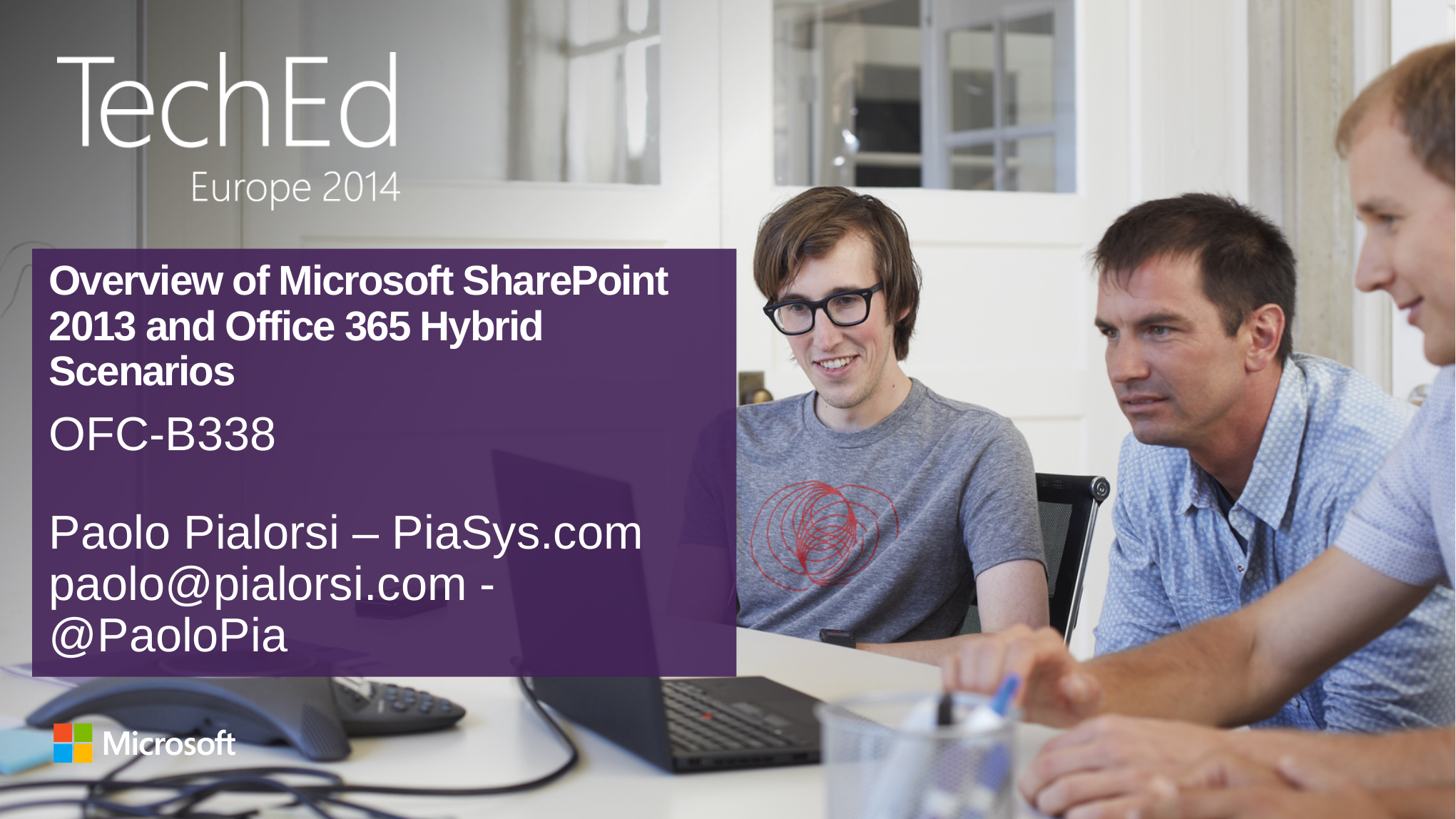

# Overview of Microsoft SharePoint 2013 and Office 365 Hybrid Scenarios
OFC-B338
Paolo Pialorsi – PiaSys.com
paolo@pialorsi.com - @PaoloPia